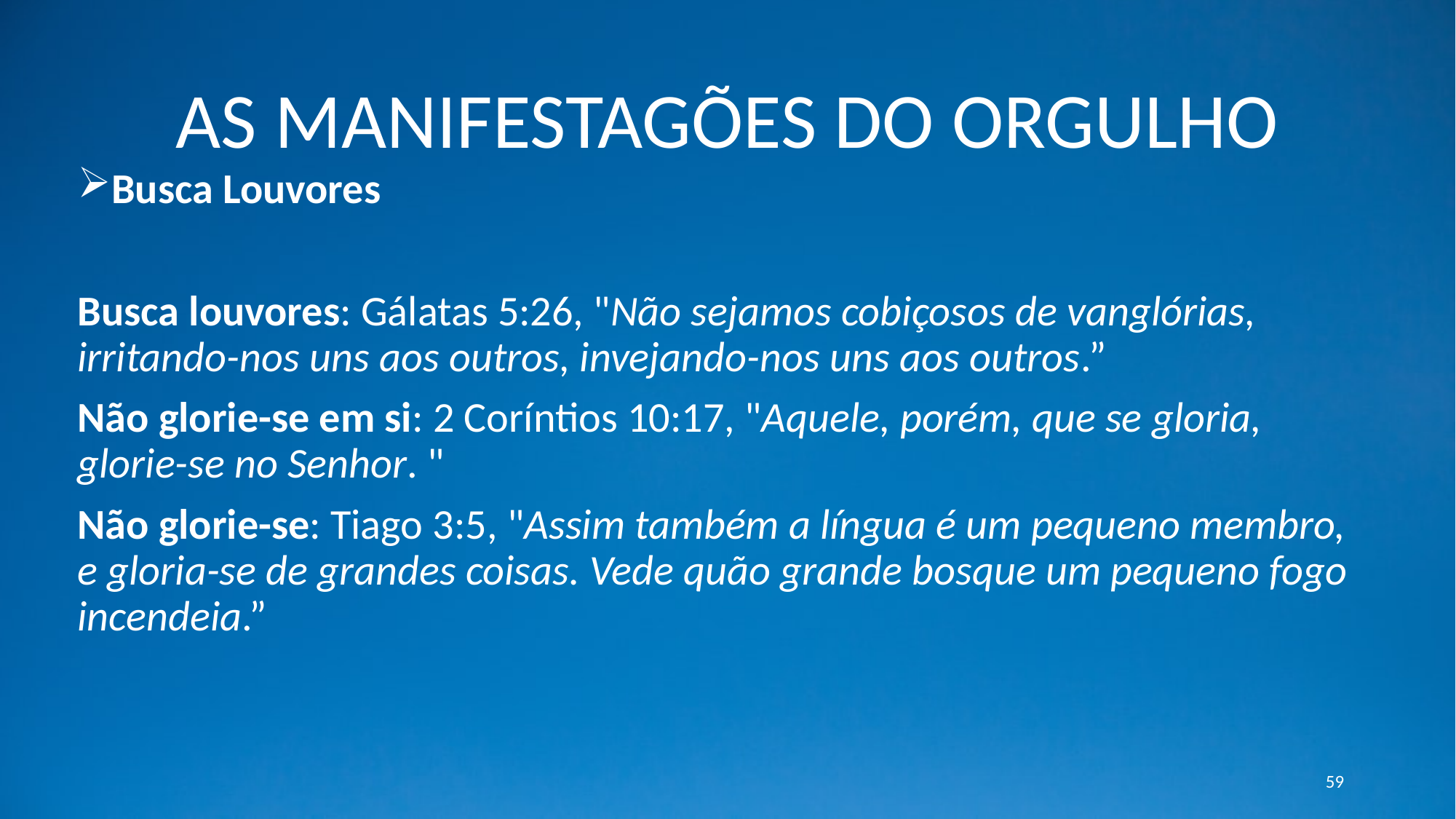

# AS MANIFESTAGÕES DO ORGULHO
Busca Louvores

Busca louvores: Gálatas 5:26, "Não sejamos cobiçosos de vanglórias, irritando-nos uns aos outros, invejando-nos uns aos outros.”
Não glorie-se em si: 2 Coríntios 10:17, "Aquele, porém, que se gloria, glorie-se no Senhor. "
Não glorie-se: Tiago 3:5, "Assim também a língua é um pequeno membro, e gloria-se de grandes coisas. Vede quão grande bosque um pequeno fogo incendeia.”

59